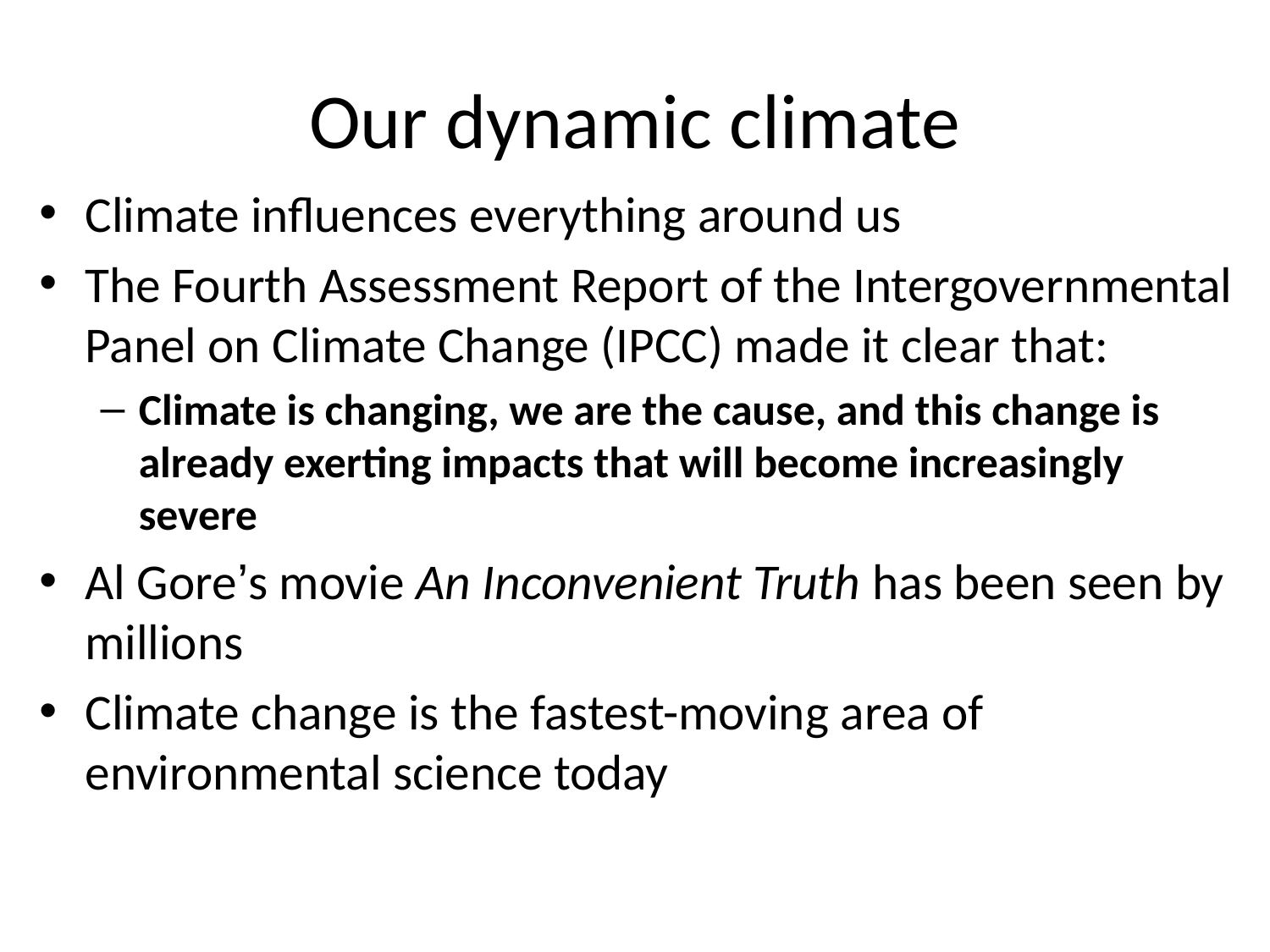

# Our dynamic climate
Climate influences everything around us
The Fourth Assessment Report of the Intergovernmental Panel on Climate Change (IPCC) made it clear that:
Climate is changing, we are the cause, and this change is already exerting impacts that will become increasingly severe
Al Gore’s movie An Inconvenient Truth has been seen by millions
Climate change is the fastest-moving area of environmental science today